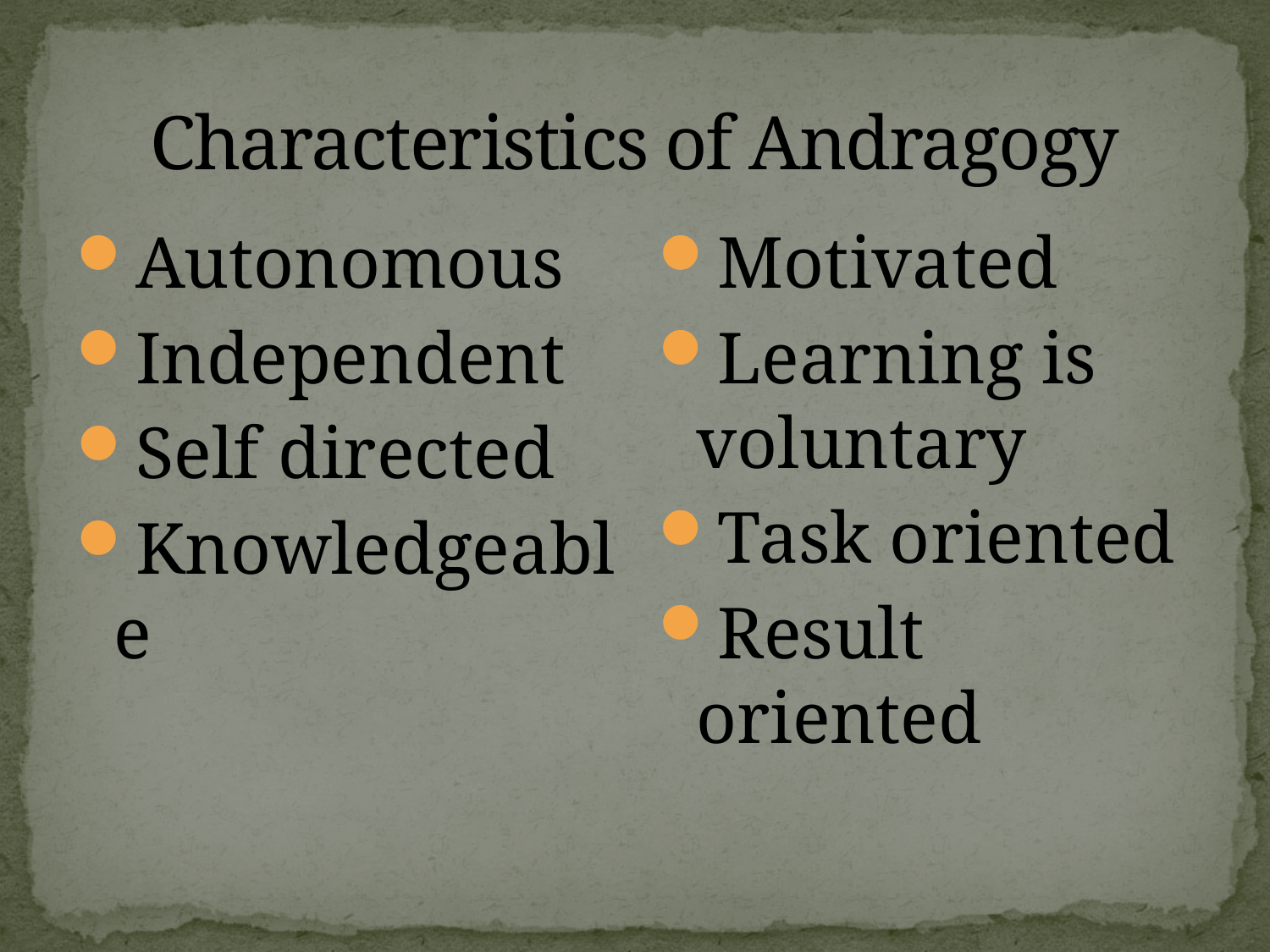

# Characteristics of Andragogy
Autonomous
Independent
Self directed
Knowledgeable

Motivated
Learning is voluntary
Task oriented
Result oriented